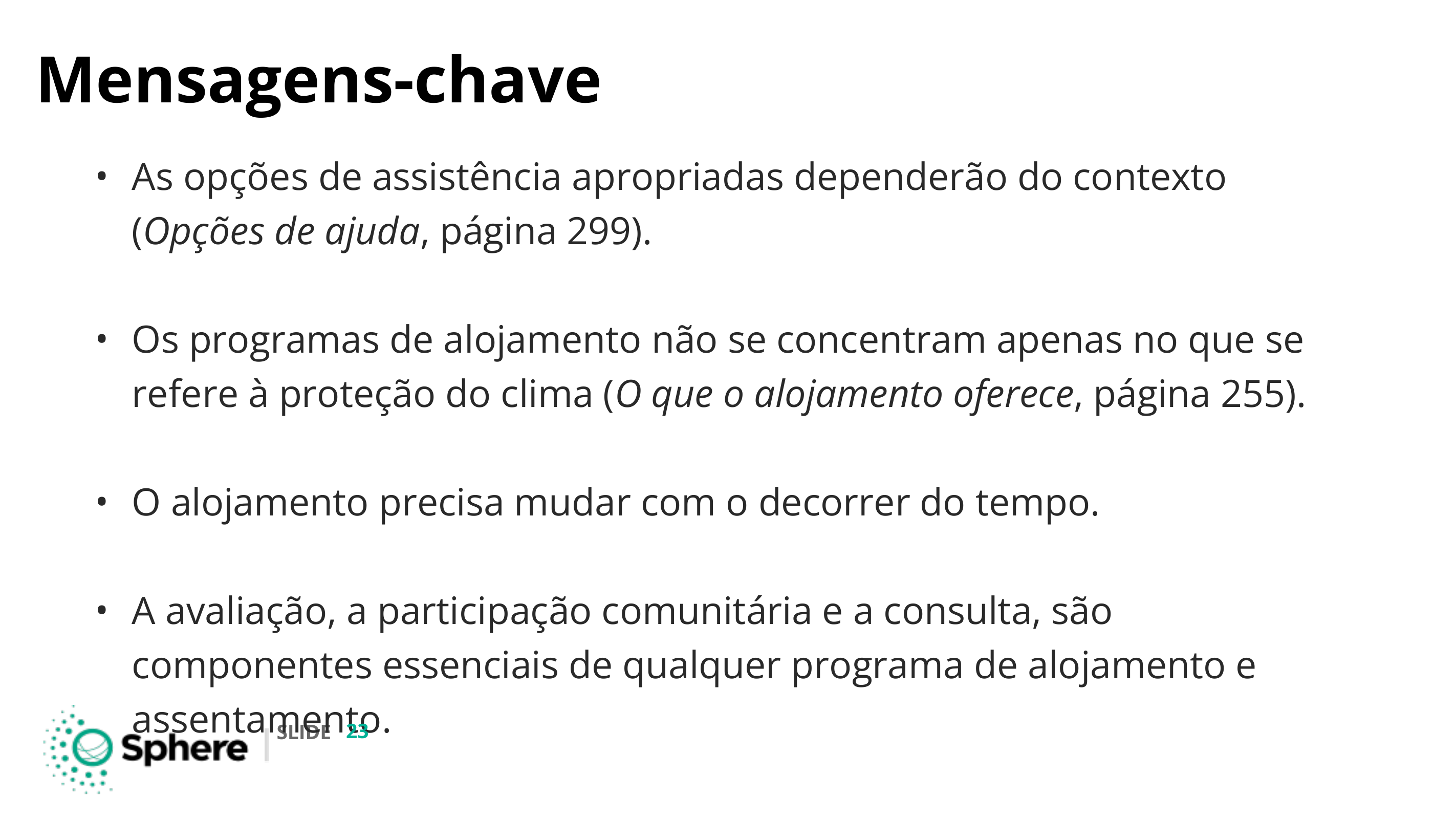

# Mensagens-chave
As opções de assistência apropriadas dependerão do contexto (Opções de ajuda, página 299).

Os programas de alojamento não se concentram apenas no que se refere à proteção do clima (O que o alojamento oferece, página 255).

O alojamento precisa mudar com o decorrer do tempo.

A avaliação, a participação comunitária e a consulta, são componentes essenciais de qualquer programa de alojamento e assentamento.

23